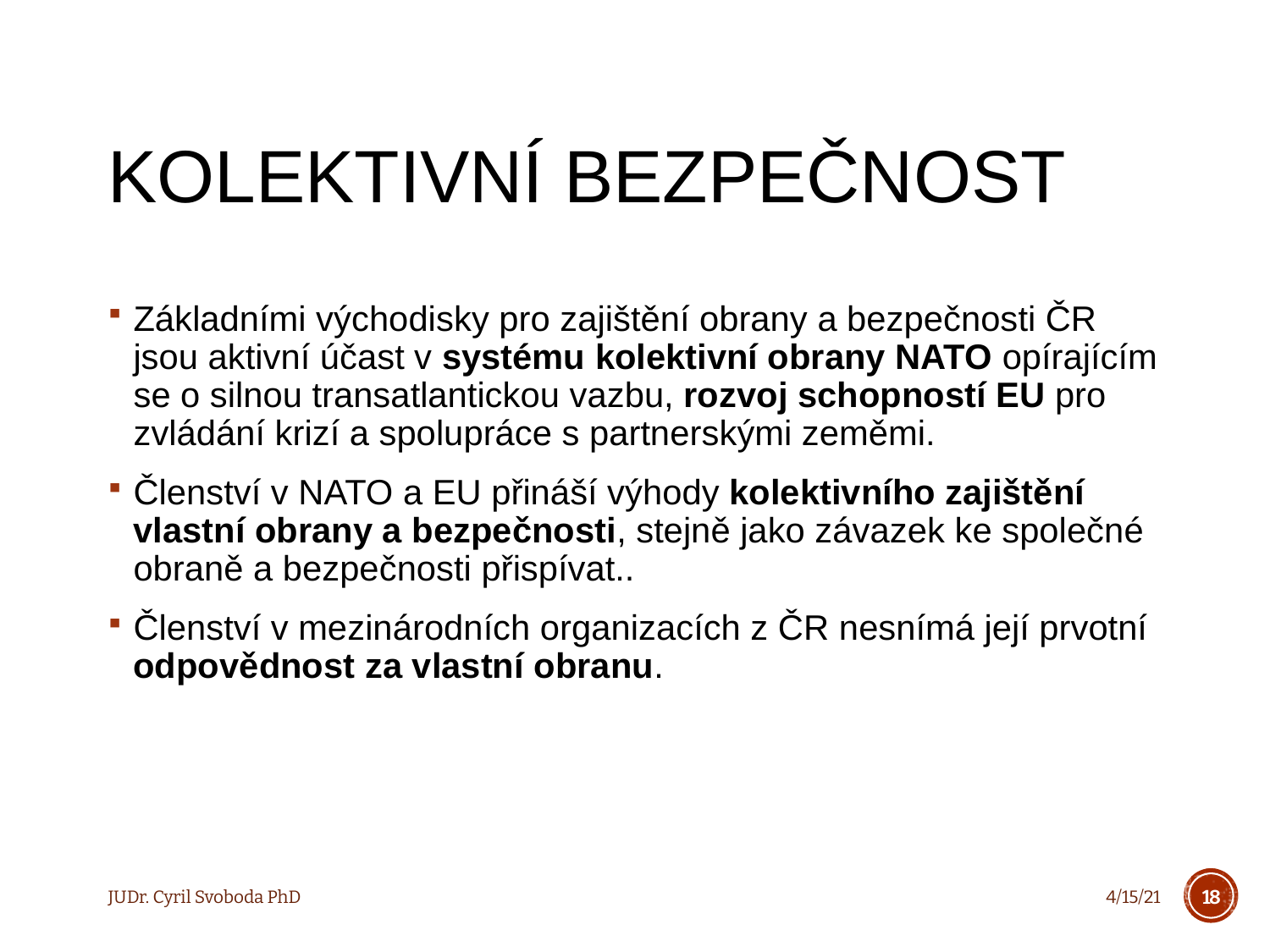

# Kolektivní bezpečnost
Základními východisky pro zajištění obrany a bezpečnosti ČR jsou aktivní účast v systému kolektivní obrany NATO opírajícím se o silnou transatlantickou vazbu, rozvoj schopností EU pro zvládání krizí a spolupráce s partnerskými zeměmi.
Členství v NATO a EU přináší výhody kolektivního zajištění vlastní obrany a bezpečnosti, stejně jako závazek ke společné obraně a bezpečnosti přispívat..
Členství v mezinárodních organizacích z ČR nesnímá její prvotní odpovědnost za vlastní obranu.
JUDr. Cyril Svoboda PhD
4/15/21
18